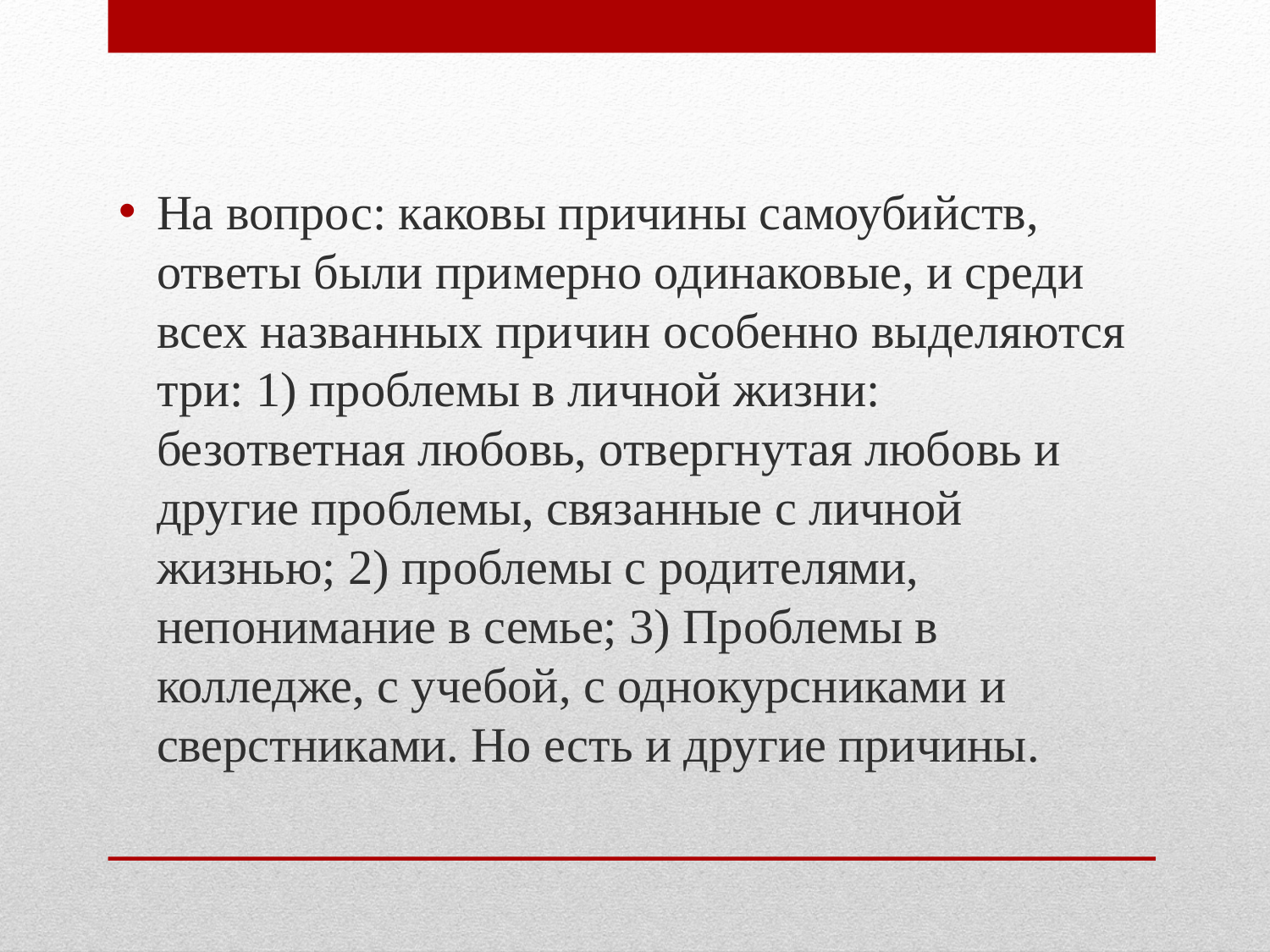

На вопрос: каковы причины самоубийств, ответы были примерно одинаковые, и среди всех названных причин особенно выделяются три: 1) проблемы в личной жизни: безответная любовь, отвергнутая любовь и другие проблемы, связанные с личной жизнью; 2) проблемы с родителями, непонимание в семье; 3) Проблемы в  колледже, с учебой, с однокурсниками и сверстниками. Но есть и другие причины.

#